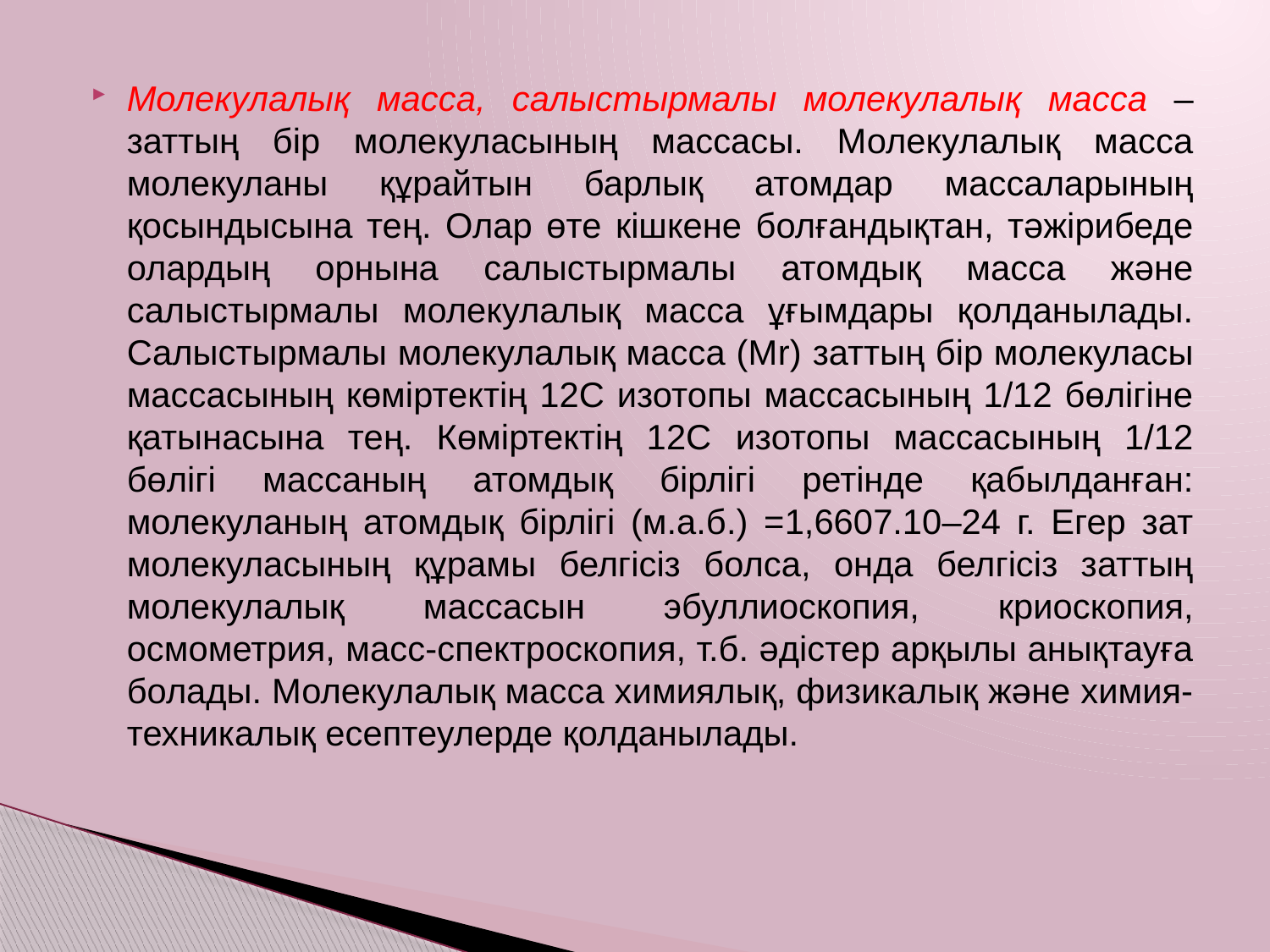

Молекулалық масса, салыстырмалы молекулалық масса – заттың бір молекуласының массасы. Молекулалық масса молекуланы құрайтын барлық атомдар массаларының қосындысына тең. Олар өте кішкене болғандықтан, тәжірибеде олардың орнына салыстырмалы атомдық масса және салыстырмалы молекулалық масса ұғымдары қолданылады. Салыстырмалы молекулалық масса (Мr) заттың бір молекуласы массасының көміртектің 12С изотопы массасының 1/12 бөлігіне қатынасына тең. Көміртектің 12С изотопы массасының 1/12 бөлігі массаның атомдық бірлігі ретінде қабылданған: молекуланың атомдық бірлігі (м.а.б.) =1,6607.10–24 г. Егер зат молекуласының құрамы белгісіз болса, онда белгісіз заттың молекулалық массасын эбуллиоскопия, криоскопия, осмометрия, масс-спектроскопия, т.б. әдістер арқылы анықтауға болады. Молекулалық масса химиялық, физикалық және химия-техникалық есептеулерде қолданылады.